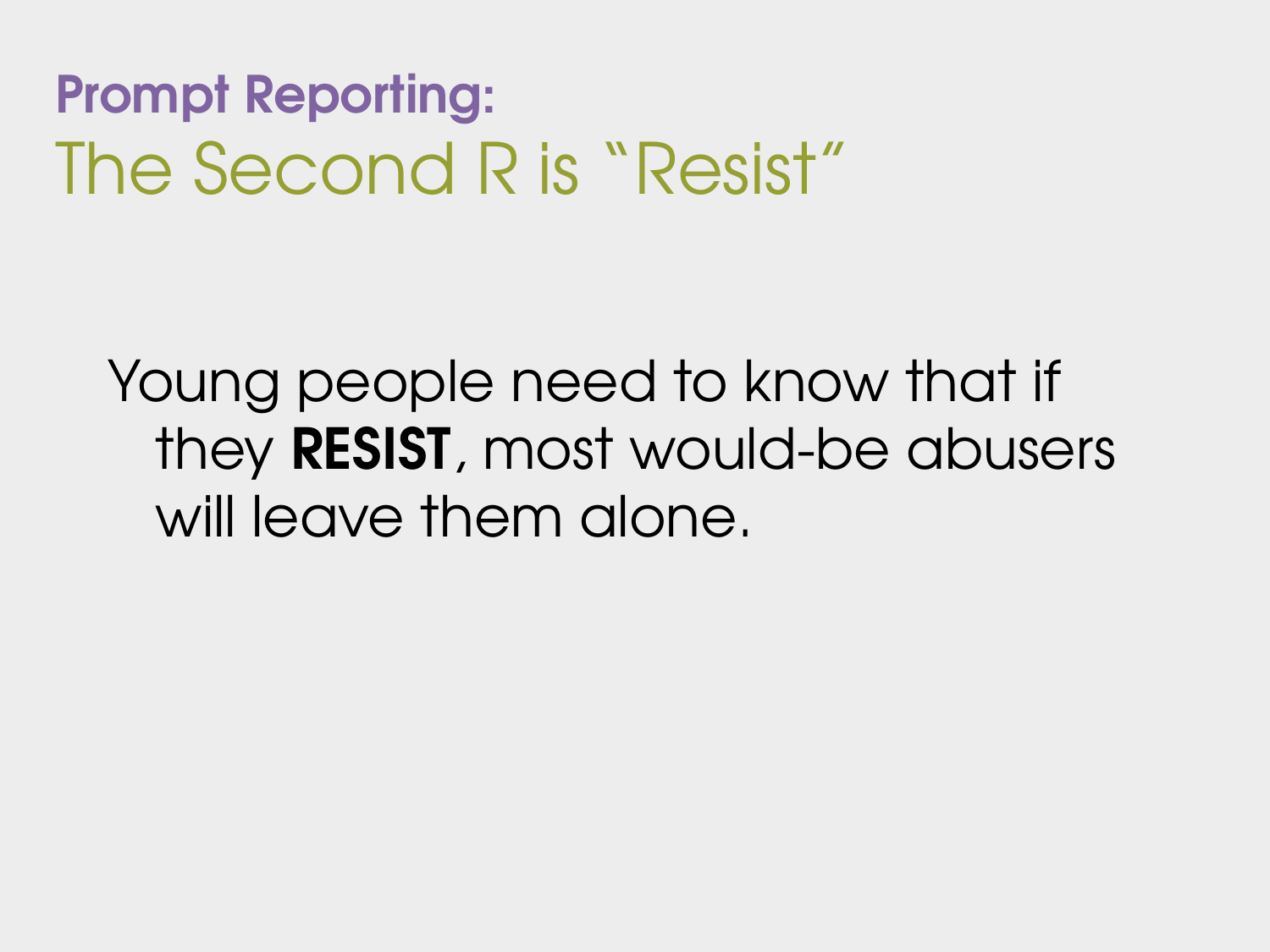

# Prompt Reporting: The Second R is “Resist”
Young people need to know that if they RESIST, most would-be abusers will leave them alone.